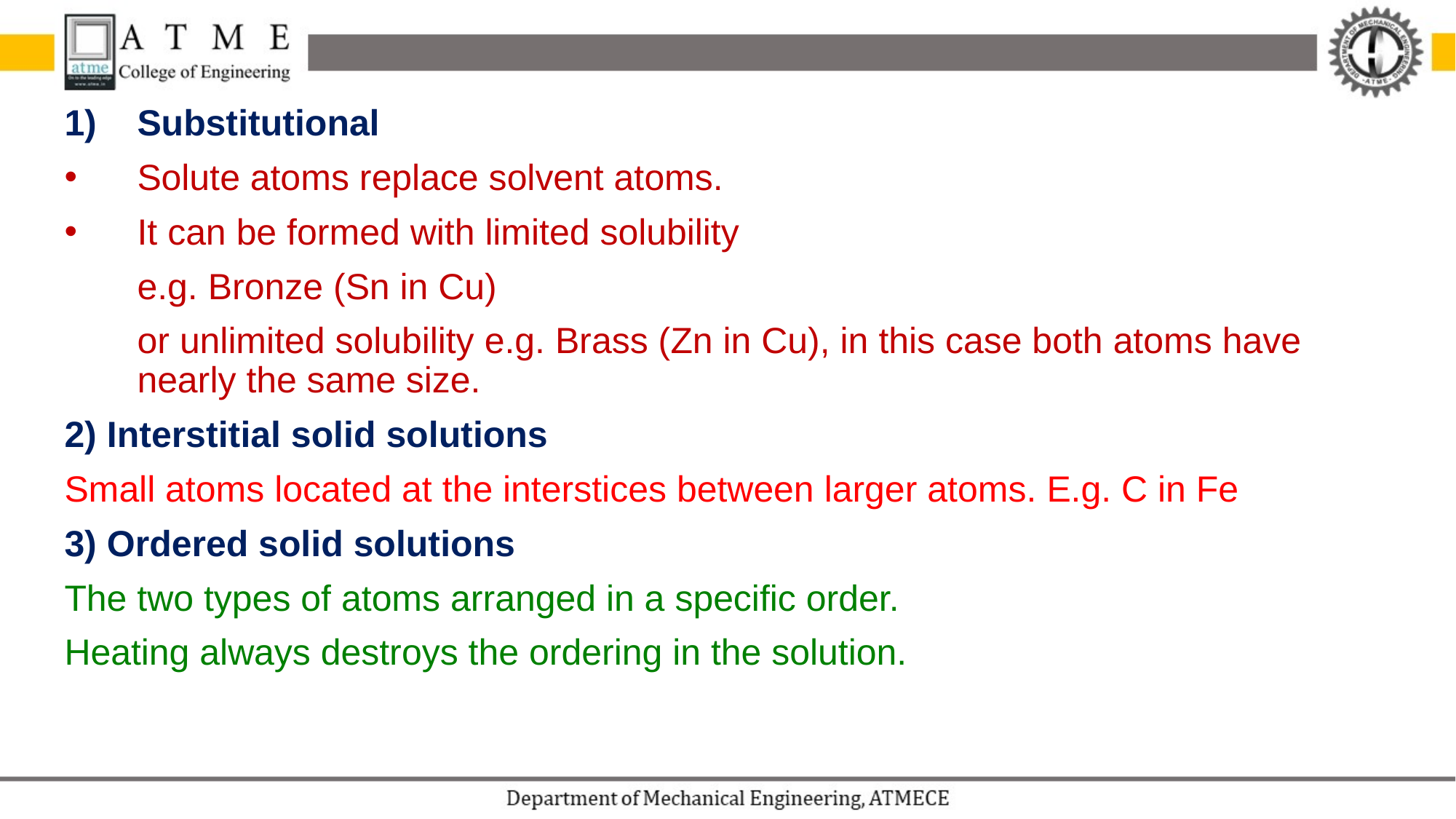

Substitutional
Solute atoms replace solvent atoms.
It can be formed with limited solubility
	e.g. Bronze (Sn in Cu)
	or unlimited solubility e.g. Brass (Zn in Cu), in this case both atoms have nearly the same size.
2) Interstitial solid solutions
Small atoms located at the interstices between larger atoms. E.g. C in Fe
3) Ordered solid solutions
The two types of atoms arranged in a specific order.
Heating always destroys the ordering in the solution.